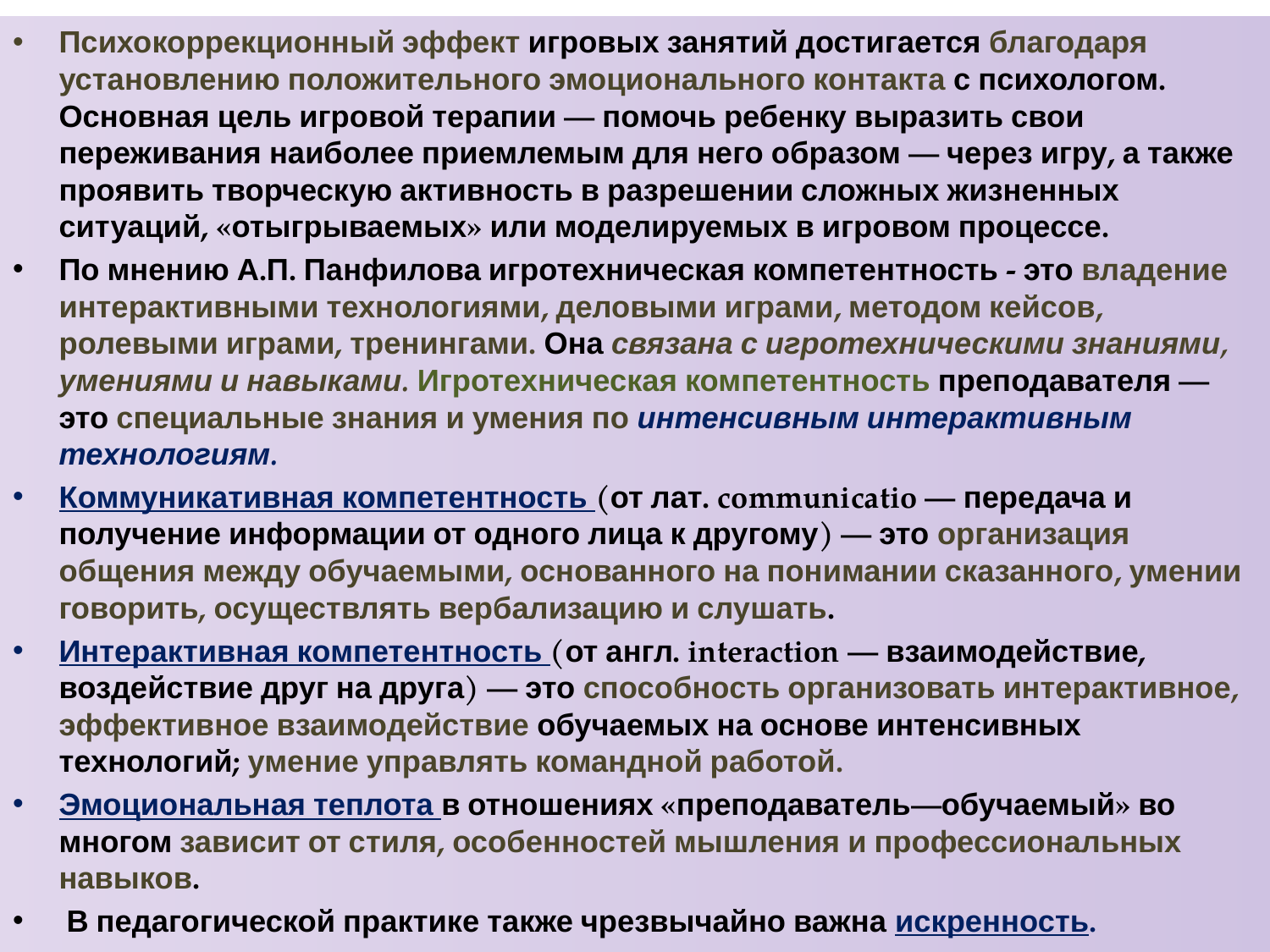

Психокоррекционный эффект игровых занятий достигается благодаря установлению положительного эмоционального контакта с психологом. Основная цель игровой терапии — помочь ребенку выразить свои переживания наиболее приемлемым для него образом — через игру, а также проявить творческую активность в разрешении сложных жизненных ситуаций, «отыгрываемых» или моделируемых в игровом процессе.
По мнению А.П. Панфилова игротехническая компетентность - это владение интерактивными технологиями, деловыми играми, методом кейсов, ролевыми играми, тренингами. Она связана с игротехническими знаниями, умениями и навыками. Игротехническая компетентность преподавателя — это специальные знания и умения по интенсивным интерактивным технологиям.
Коммуникативная компетентность (от лат. communicatio — передача и получение информации от одного лица к другому) — это организация общения между обучаемыми, основанного на понимании сказанного, умении говорить, осуществлять вербализацию и слушать.
Интерактивная компетентность (от англ. interaction — взаимодействие, воздействие друг на друга) — это способность организовать интерактивное, эффективное взаимодействие обучаемых на основе интенсивных технологий; умение управлять командной работой.
Эмоциональная теплота в отношениях «преподаватель—обучаемый» во многом зависит от стиля, особенностей мышления и профессиональных навыков.
 В педагогической практике также чрезвычайно важна искренность.